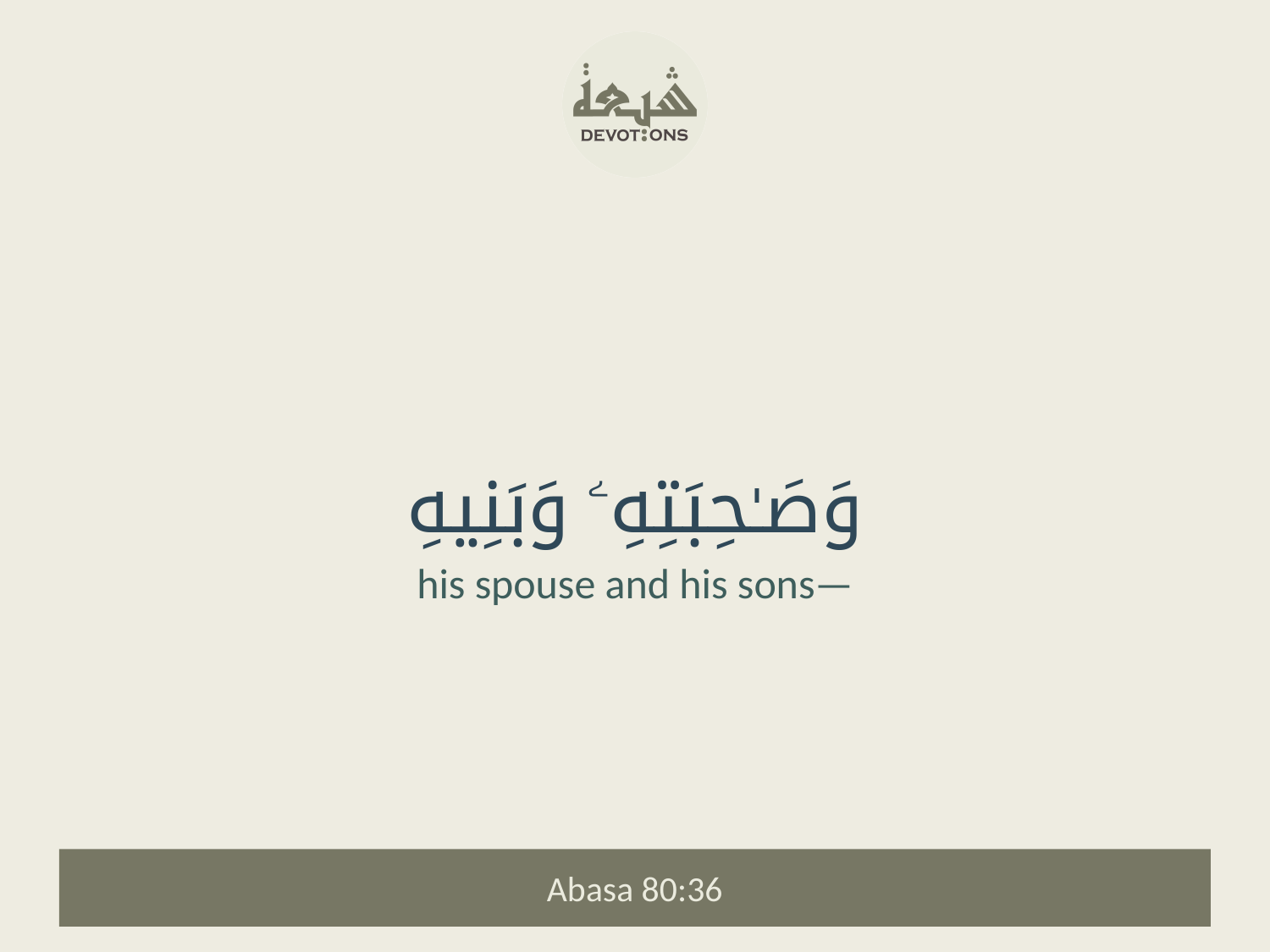

وَصَـٰحِبَتِهِۦ وَبَنِيهِ
his spouse and his sons—
Abasa 80:36